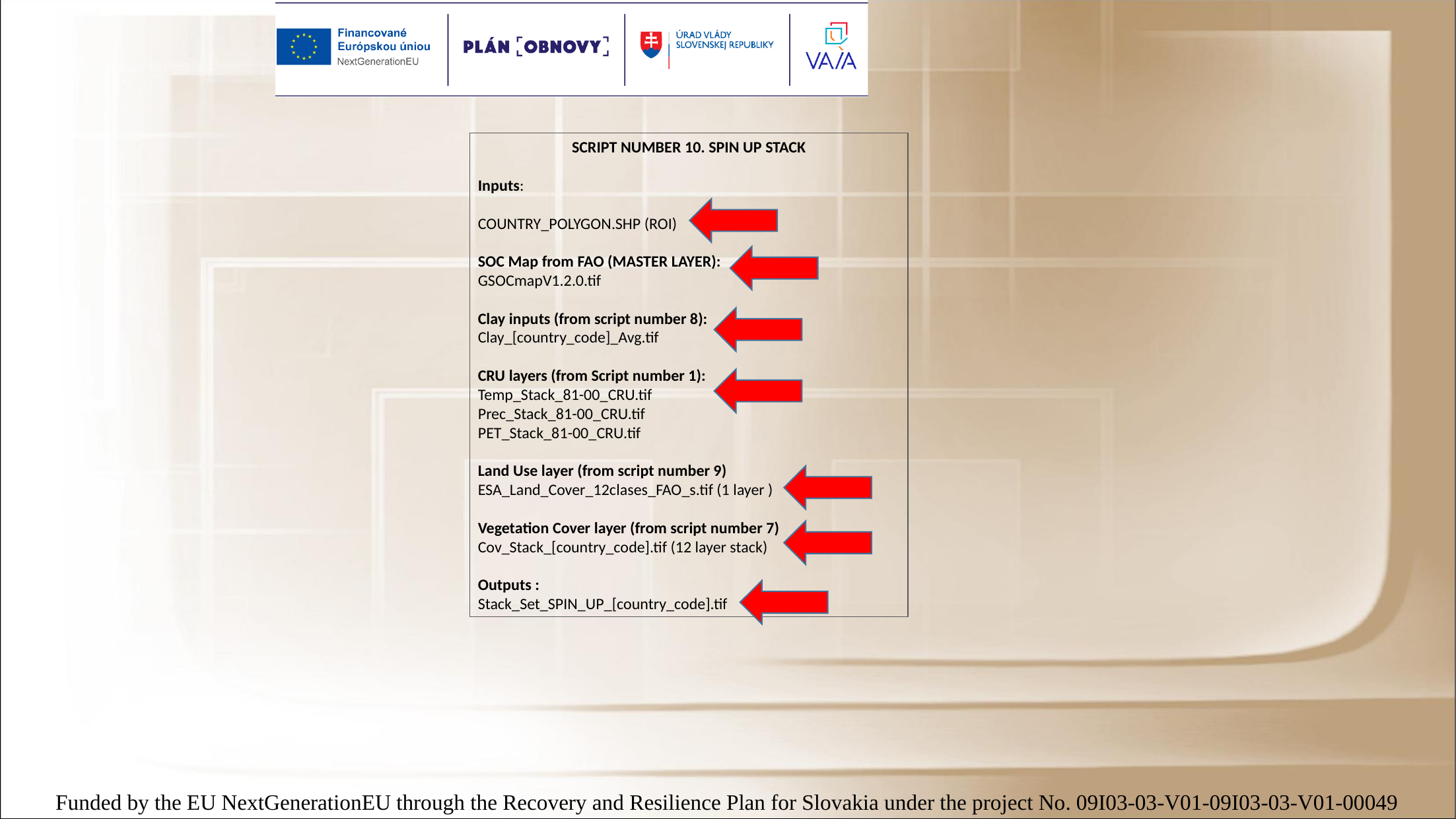

SCRIPT NUMBER 10. SPIN UP STACK

Inputs:

COUNTRY_POLYGON.SHP (ROI)

SOC Map from FAO (MASTER LAYER):
GSOCmapV1.2.0.tif

Clay inputs (from script number 8):
Clay_[country_code]_Avg.tif

CRU layers (from Script number 1):
Temp_Stack_81-00_CRU.tif
Prec_Stack_81-00_CRU.tif
PET_Stack_81-00_CRU.tif

Land Use layer (from script number 9)
ESA_Land_Cover_12clases_FAO_s.tif (1 layer )

Vegetation Cover layer (from script number 7)
Cov_Stack_[country_code].tif (12 layer stack)

Outputs :
Stack_Set_SPIN_UP_[country_code].tif